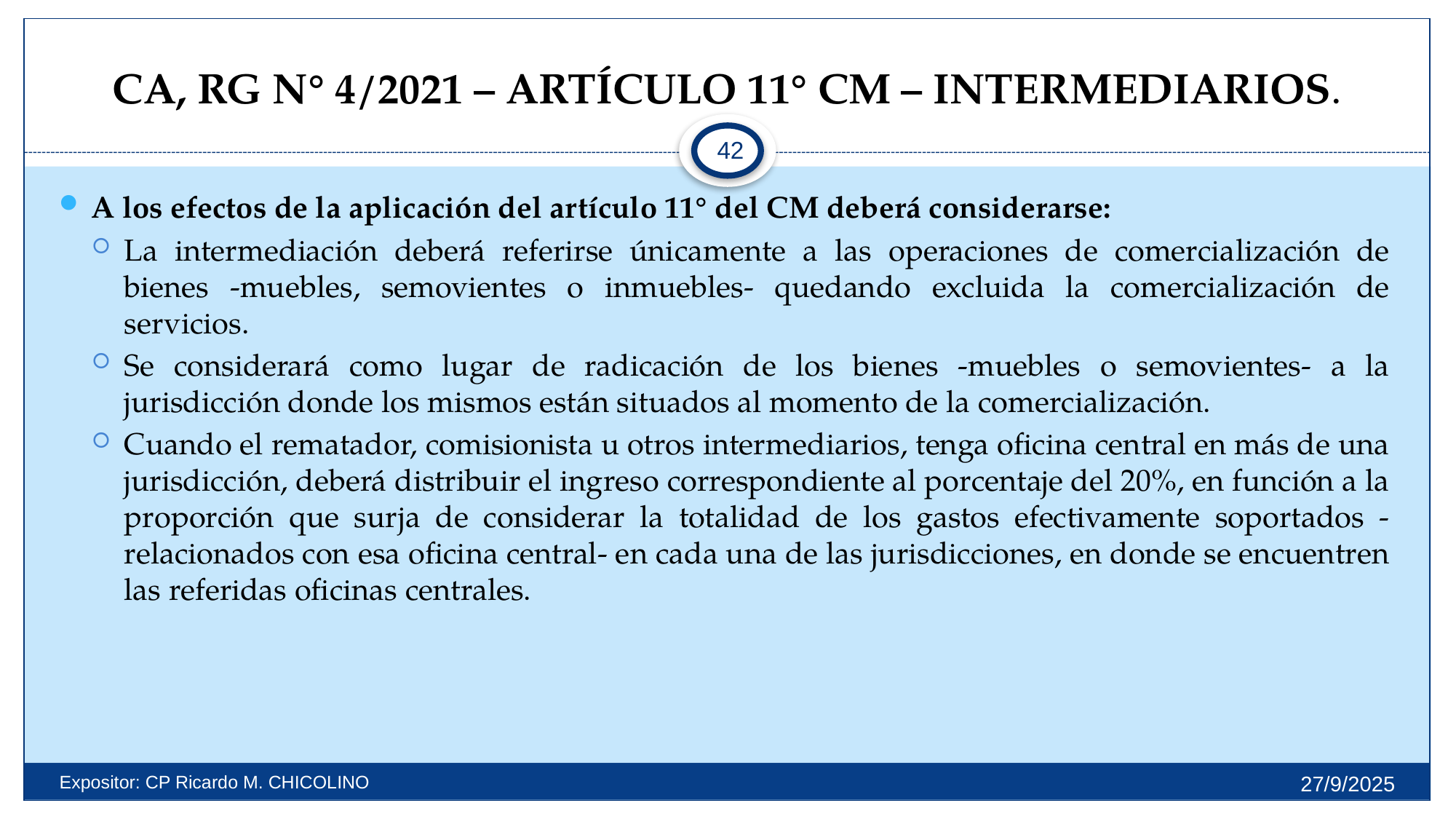

# CA, RG N° 4/2021 – ARTÍCULO 11° CM – INTERMEDIARIOS.
42
A los efectos de la aplicación del artículo 11° del CM deberá considerarse:
La intermediación deberá referirse únicamente a las operaciones de comercialización de bienes -muebles, semovientes o inmuebles- quedando excluida la comercialización de servicios.
Se considerará como lugar de radicación de los bienes -muebles o semovientes- a la jurisdicción donde los mismos están situados al momento de la comercialización.
Cuando el rematador, comisionista u otros intermediarios, tenga oficina central en más de una jurisdicción, deberá distribuir el ingreso correspondiente al porcentaje del 20%, en función a la proporción que surja de considerar la totalidad de los gastos efectivamente soportados -relacionados con esa oficina central- en cada una de las jurisdicciones, en donde se encuentren las referidas oficinas centrales.

27/9/2025
Expositor: CP Ricardo M. CHICOLINO